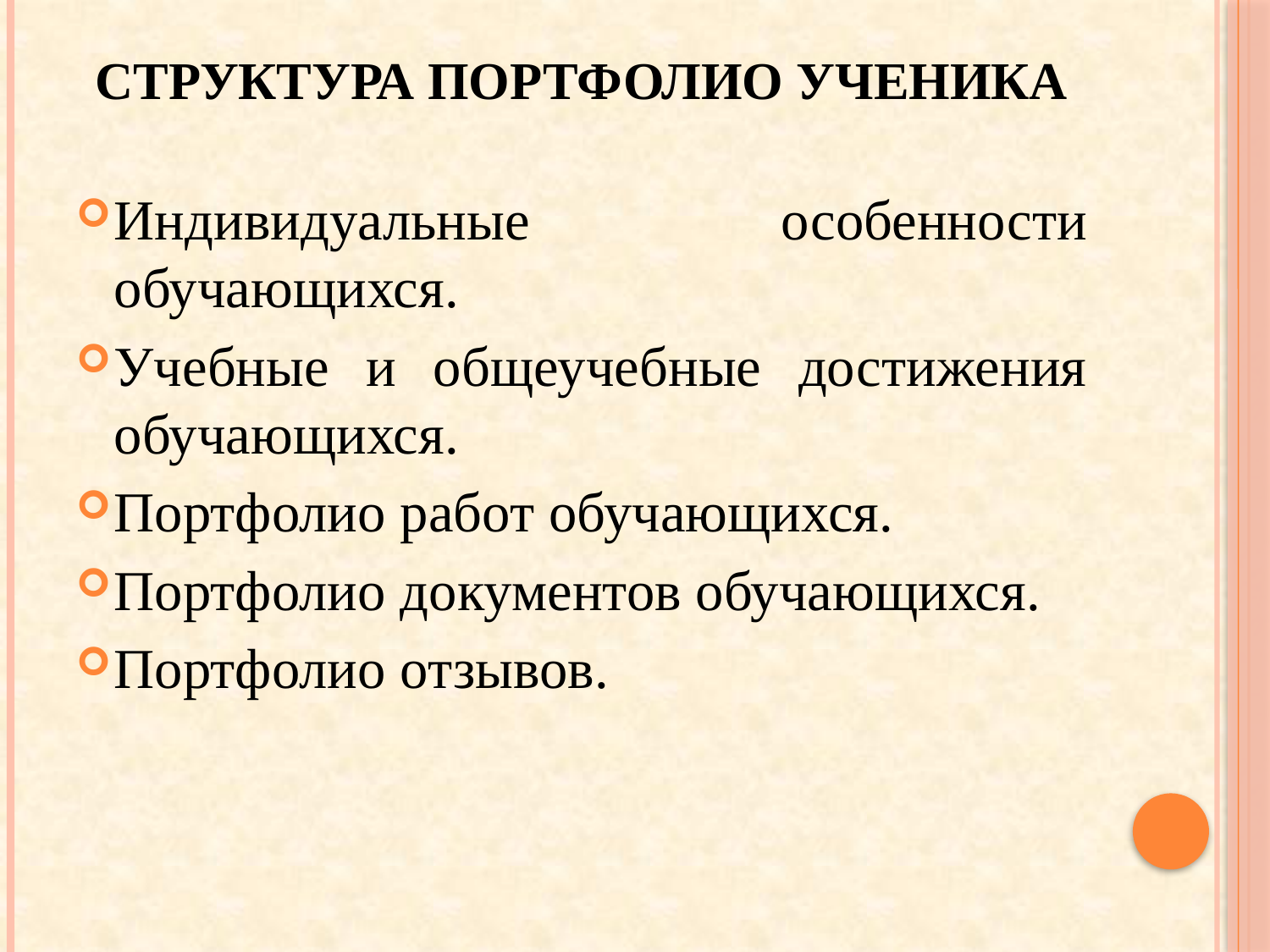

# Структура портфолио ученика

Индивидуальные особенности обучающихся.
Учебные и общеучебные достижения обучающихся.
Портфолио работ обучающихся.
Портфолио документов обучающихся.
Портфолио отзывов.